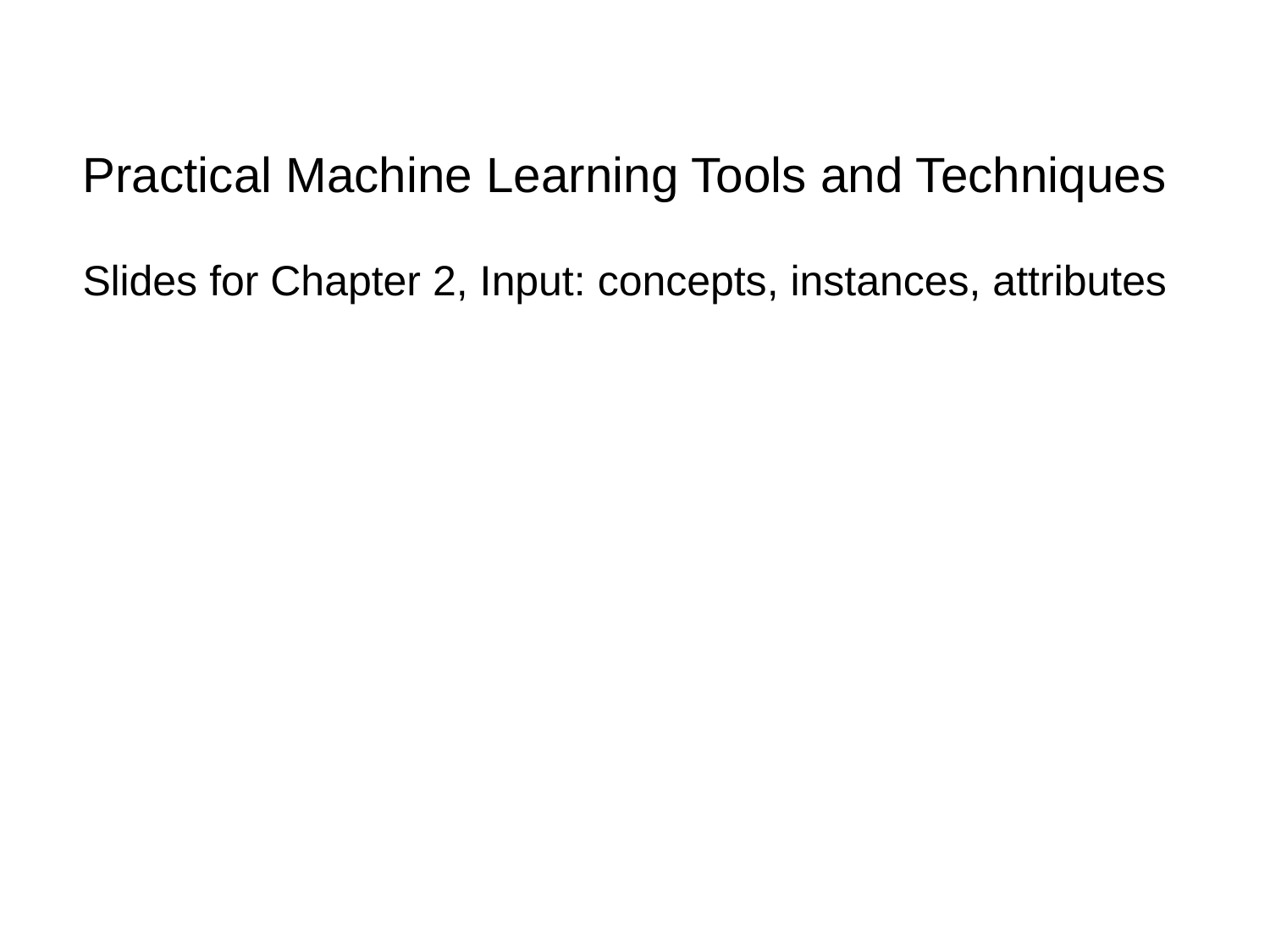

Practical Machine Learning Tools and Techniques

Slides for Chapter 2, Input: concepts, instances, attributes